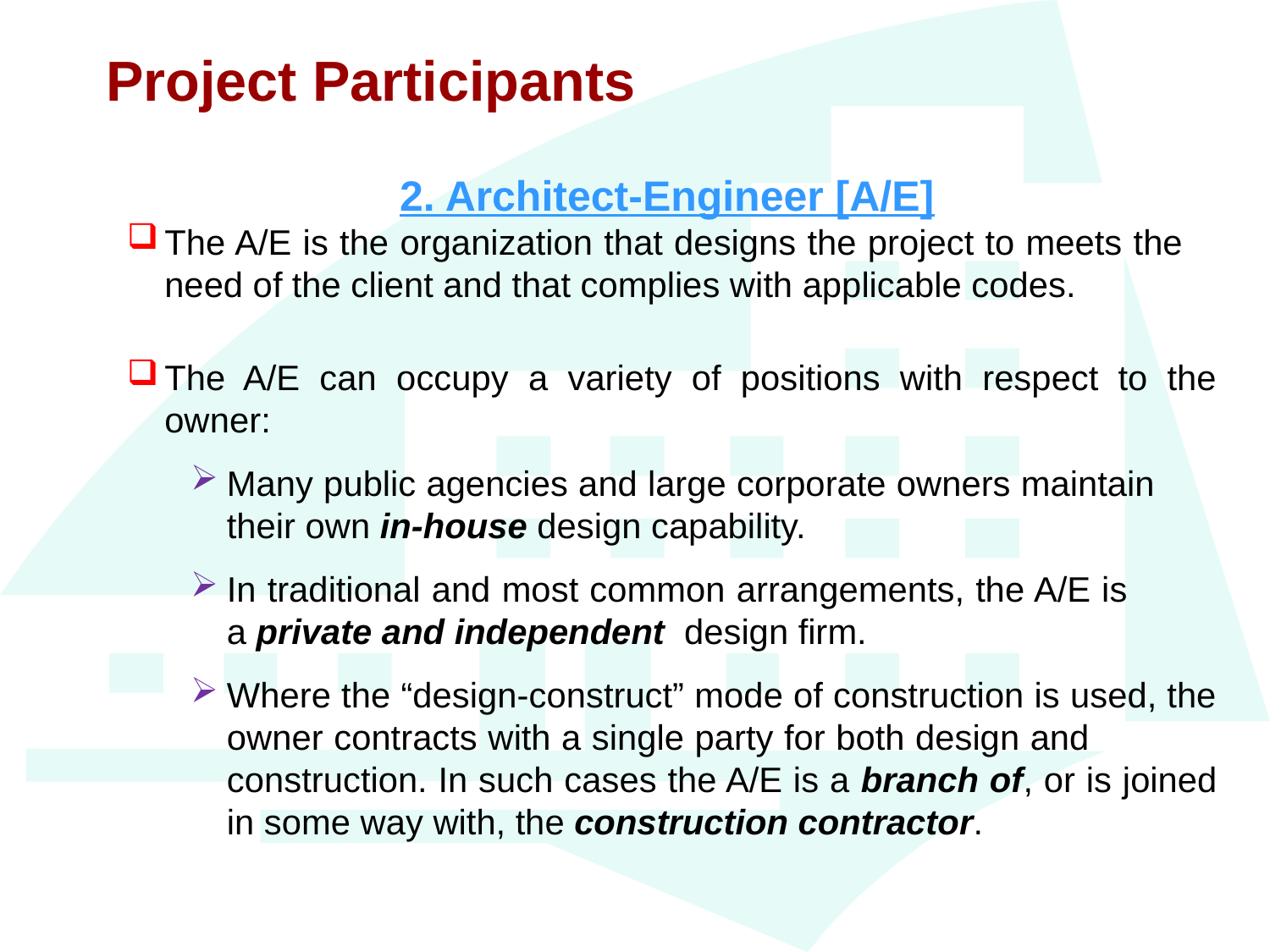

Project Participants
2. Architect-Engineer [A/E]
The A/E is the organization that designs the project to meets the    need of the client and that complies with applicable codes.

The A/E can occupy a variety of positions with respect to the owner:

Many public agencies and large corporate owners maintain       their own in-house design capability.

In traditional and most common arrangements, the A/E is         a private and independent  design firm.

Where the “design-construct” mode of construction is used, the owner contracts with a single party for both design and             construction. In such cases the A/E is a branch of, or is joined in some way with, the construction contractor.

3